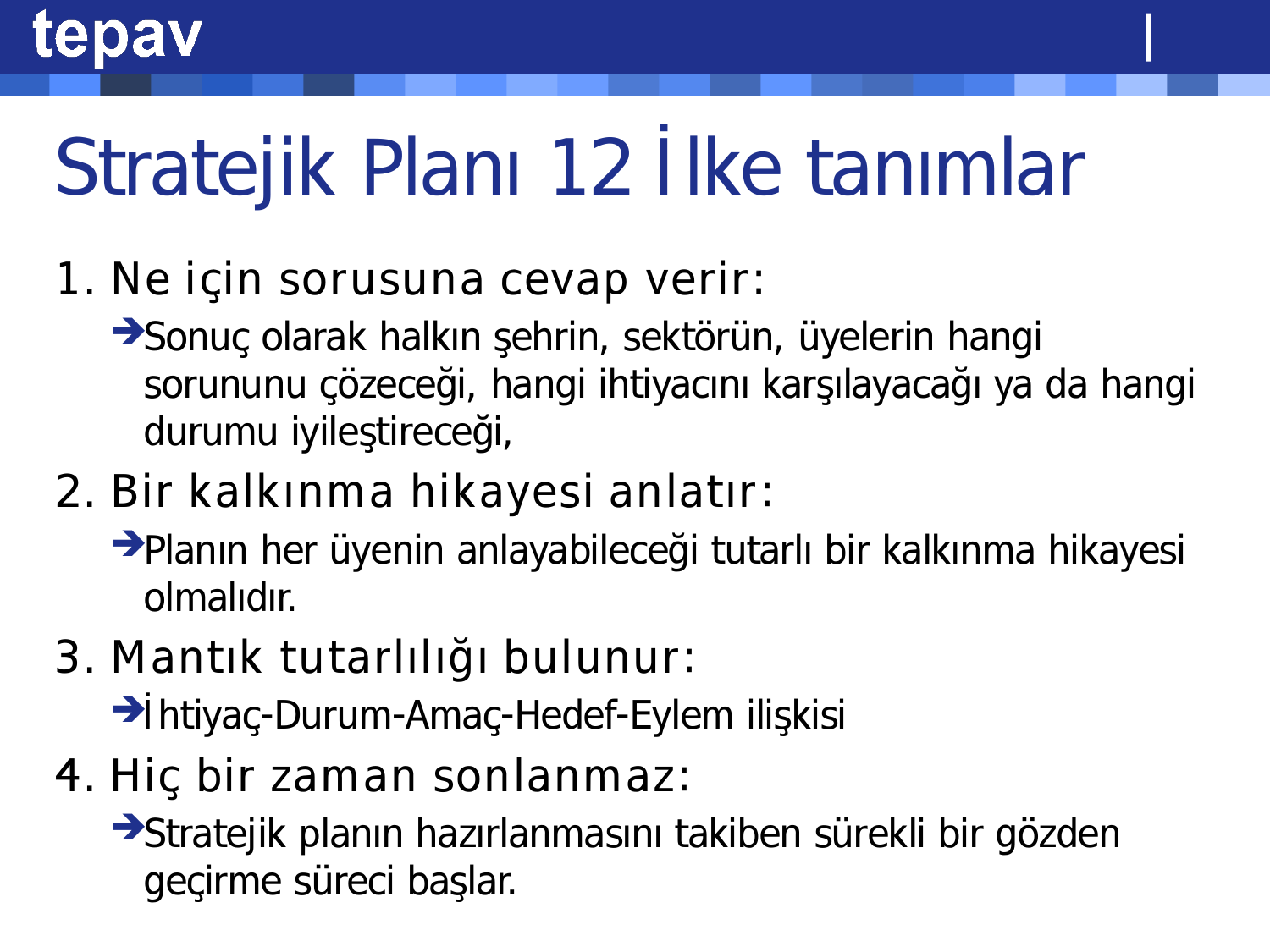

# Stratejik Planı 12 İlke tanımlar
1. Ne için sorusuna cevap verir:
Sonuç olarak halkın şehrin, sektörün, üyelerin hangi sorununu çözeceği, hangi ihtiyacını karşılayacağı ya da hangi durumu iyileştireceği,
2. Bir kalkınma hikayesi anlatır:
Planın her üyenin anlayabileceği tutarlı bir kalkınma hikayesi olmalıdır.
3. Mantık tutarlılığı bulunur:
İhtiyaç-Durum-Amaç-Hedef-Eylem ilişkisi
4. Hiç bir zaman sonlanmaz:
Stratejik planın hazırlanmasını takiben sürekli bir gözden geçirme süreci başlar.